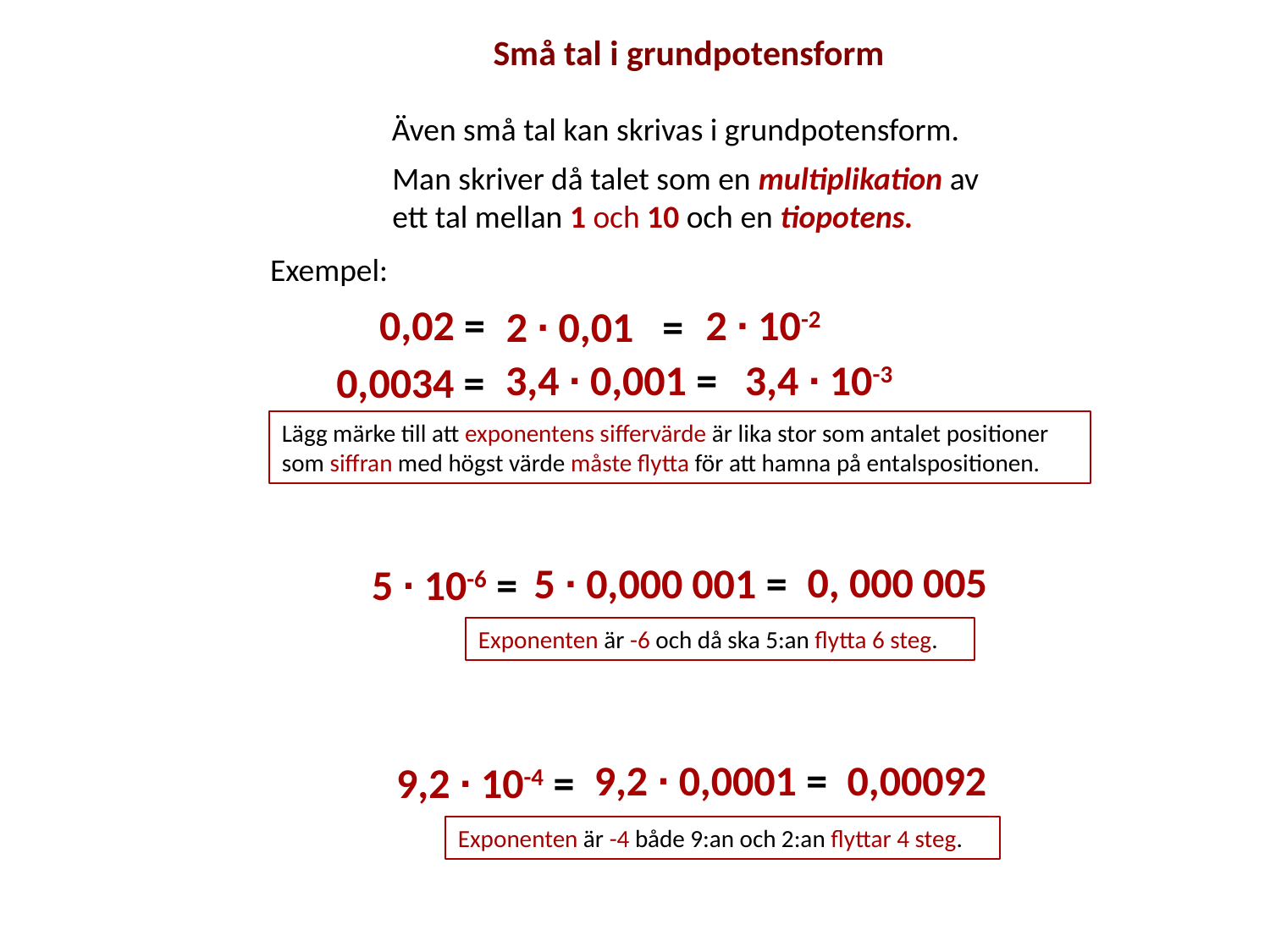

Små tal i grundpotensform
Även små tal kan skrivas i grundpotensform.
Man skriver då talet som en multiplikation av ett tal mellan 1 och 10 och en tiopotens.
Exempel:
2 ∙ 10-2
0,02 =
2 ∙ 0,01   =
3,4 ∙ 0,001 =
3,4 ∙ 10-3
0,0034 =
Lägg märke till att exponentens siffervärde är lika stor som antalet positioner som siffran med högst värde måste flytta för att hamna på entalspositionen.
0, 000 005
5 ∙ 0,000 001 =
 5 ∙ 10-6 =
Exponenten är -6 och då ska 5:an flytta 6 steg.
0,00092
9,2 ∙ 0,0001 =
 9,2 ∙ 10-4 =
Exponenten är -4 både 9:an och 2:an flyttar 4 steg.